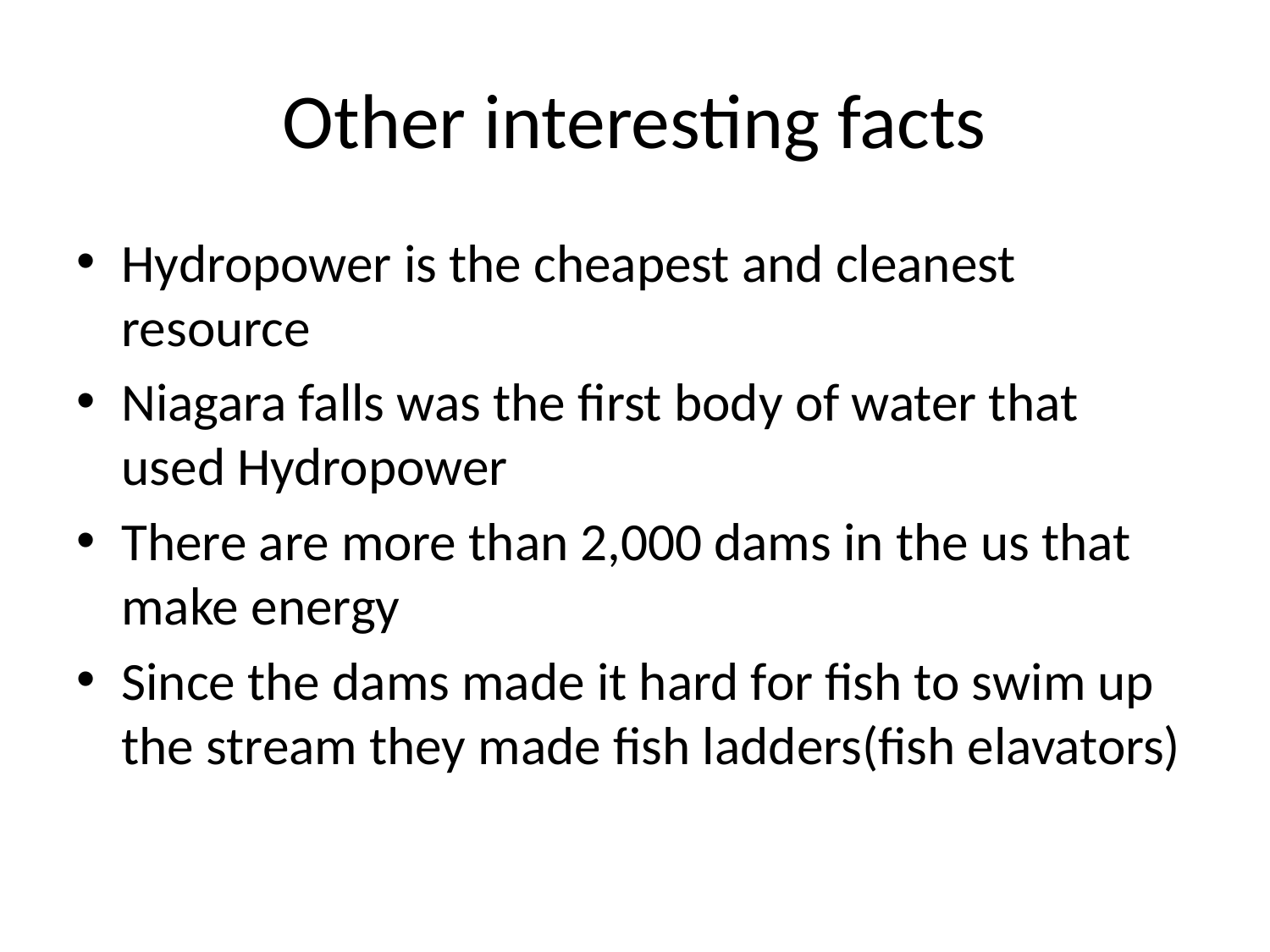

# Other interesting facts
Hydropower is the cheapest and cleanest resource
Niagara falls was the first body of water that used Hydropower
There are more than 2,000 dams in the us that make energy
Since the dams made it hard for fish to swim up the stream they made fish ladders(fish elavators)